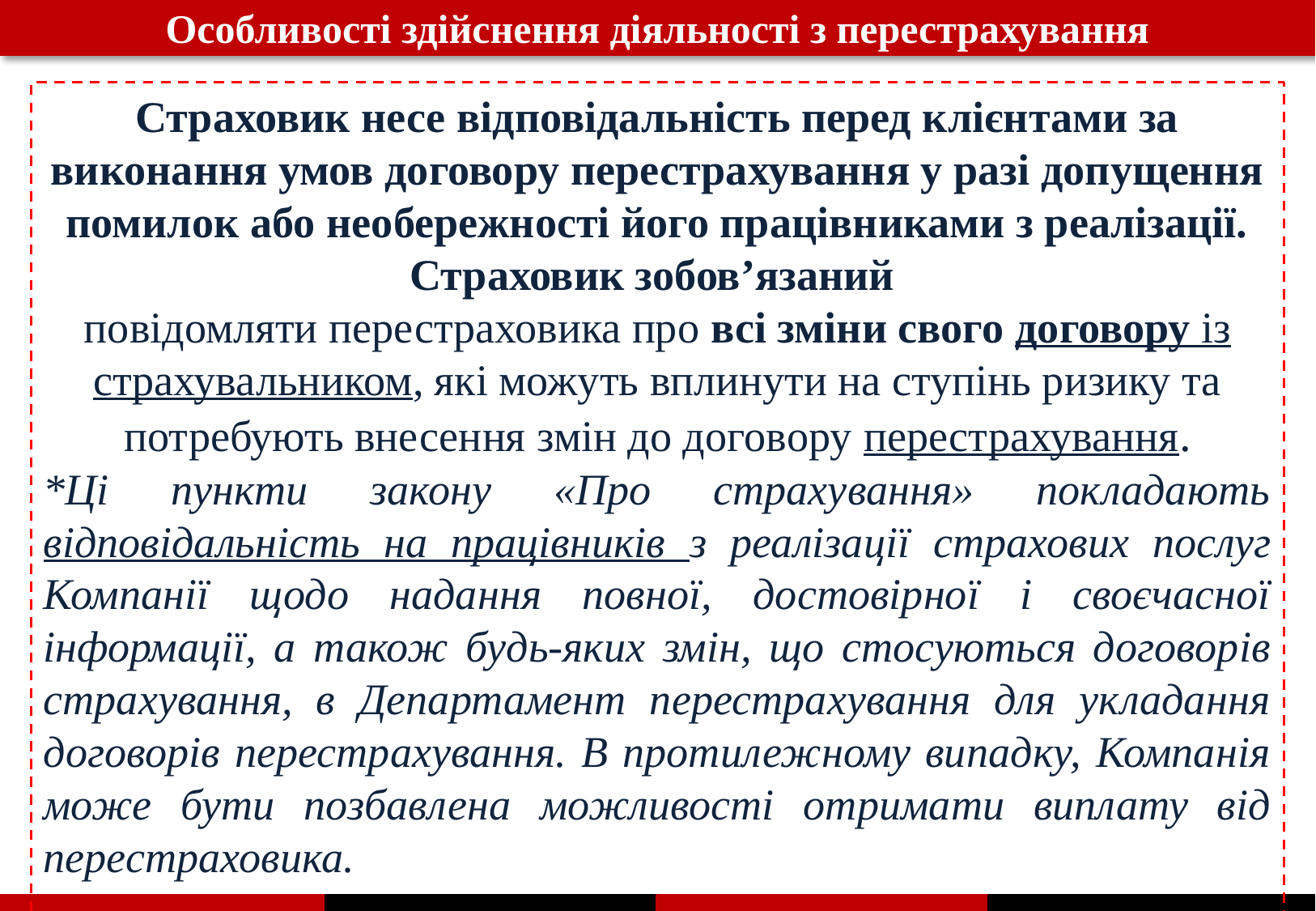

Особливості здійснення діяльності з перестрахування
Страховик несе відповідальність перед клієнтами за виконання умов договору перестрахування у разі допущення помилок або необережності його працівниками з реалізації.
Страховик зобов’язаний
повідомляти перестраховика про всі зміни свого договору із страхувальником, які можуть вплинути на ступінь ризику та потребують внесення змін до договору перестрахування.
*Ці пункти закону «Про страхування» покладають відповідальність на працівників з реалізації страхових послуг Компанії щодо надання повної, достовірної і своєчасної інформації, а також будь-яких змін, що стосуються договорів страхування, в Департамент перестрахування для укладання договорів перестрахування. В протилежному випадку, Компанія може бути позбавлена можливості отримати виплату від перестраховика.